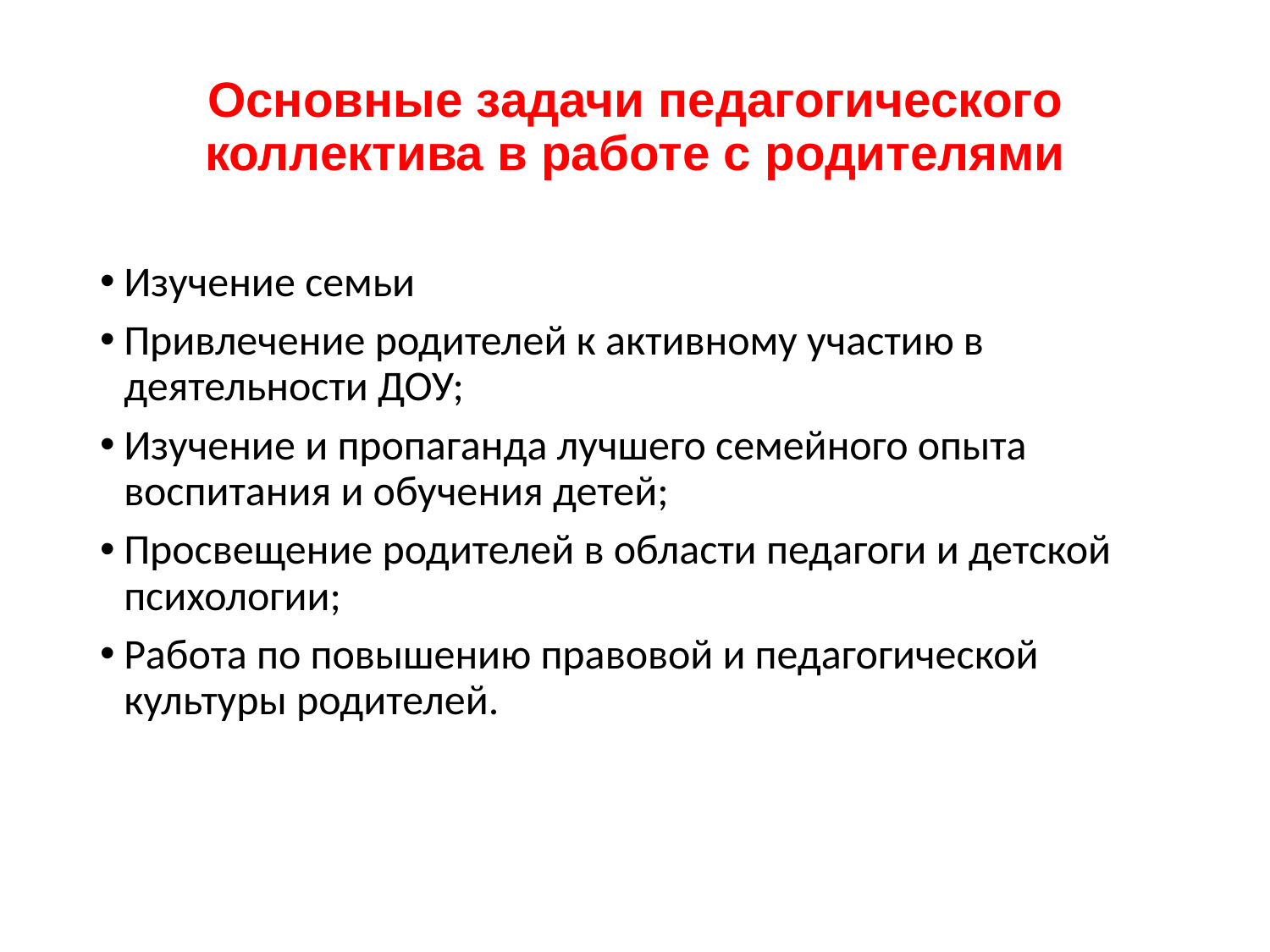

# Основные задачи педагогического коллектива в работе с родителями
Изучение семьи
Привлечение родителей к активному участию в деятельности ДОУ;
Изучение и пропаганда лучшего семейного опыта воспитания и обучения детей;
Просвещение родителей в области педагоги и детской психологии;
Работа по повышению правовой и педагогической культуры родителей.